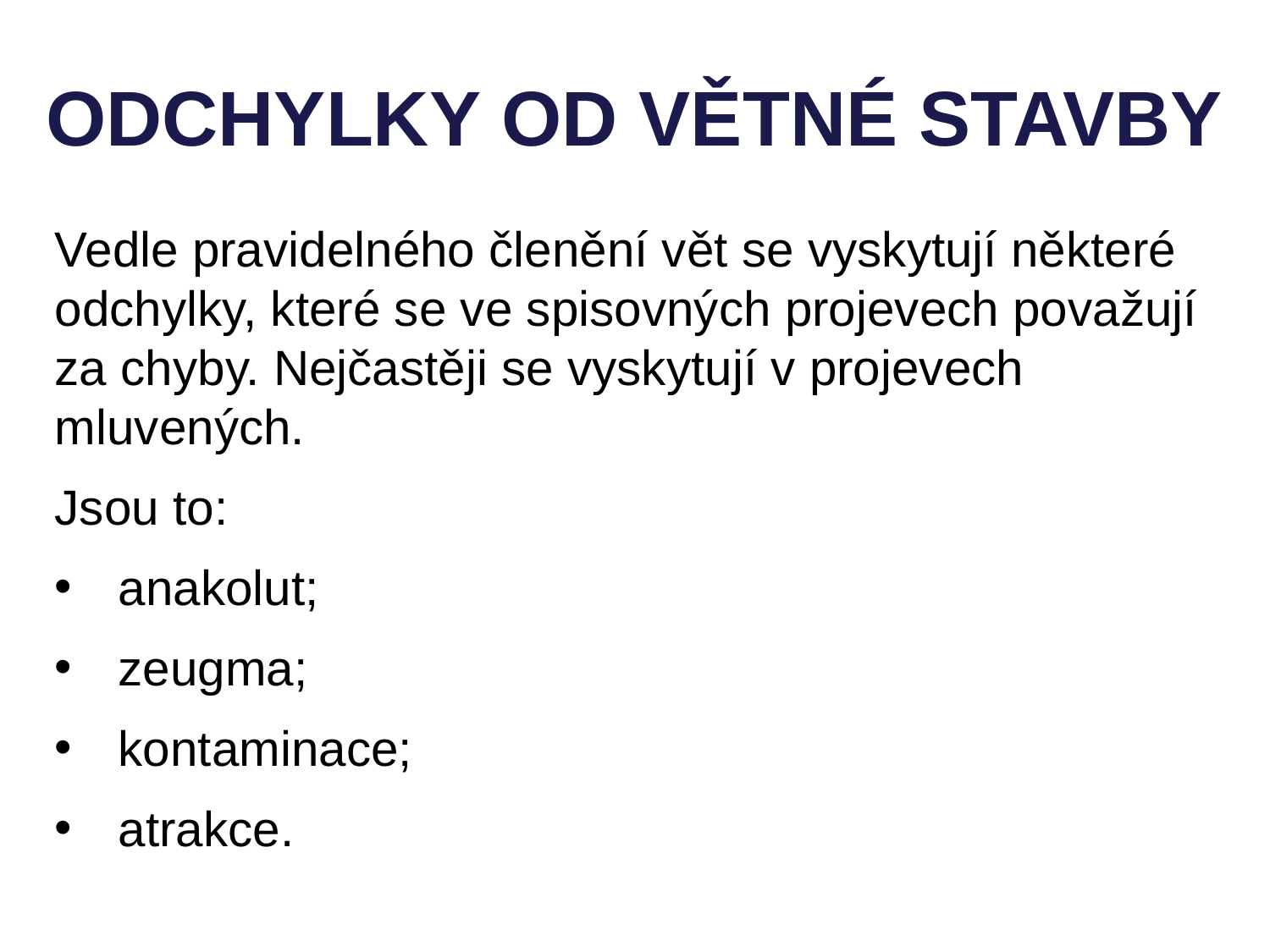

ODCHYLKY OD VĚTNÉ STAVBY
Vedle pravidelného členění vět se vyskytují některé odchylky, které se ve spisovných projevech považují za chyby. Nejčastěji se vyskytují v projevech mluvených.
Jsou to:
anakolut;
zeugma;
kontaminace;
atrakce.